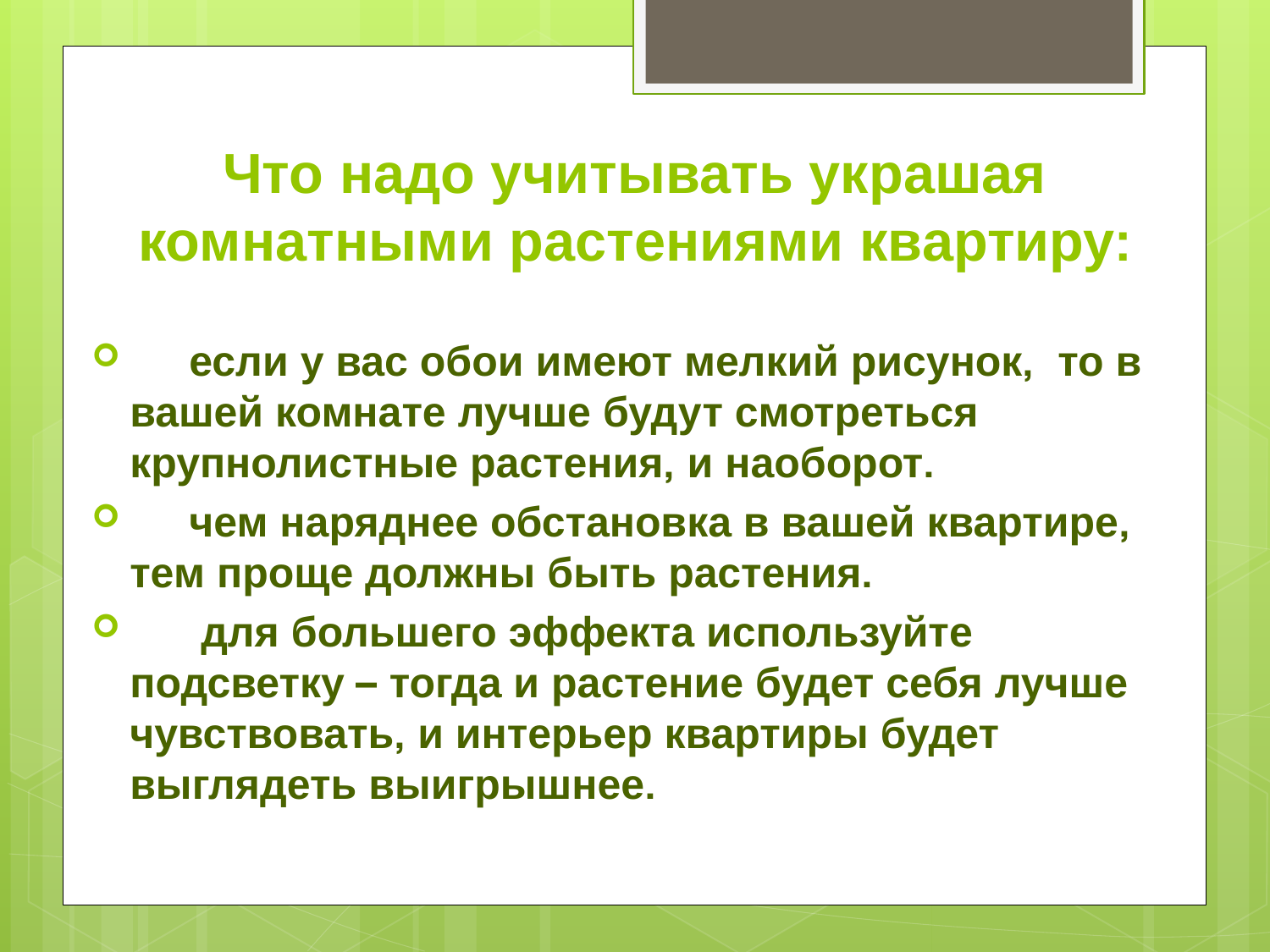

Что надо учитывать украшая комнатными растениями квартиру:
     если у вас обои имеют мелкий рисунок,  то в вашей комнате лучше будут смотреться крупнолистные растения, и наоборот.
     чем наряднее обстановка в вашей квартире, тем проще должны быть растения.
      для большего эффекта используйте подсветку – тогда и растение будет себя лучше чувствовать, и интерьер квартиры будет выглядеть выигрышнее.